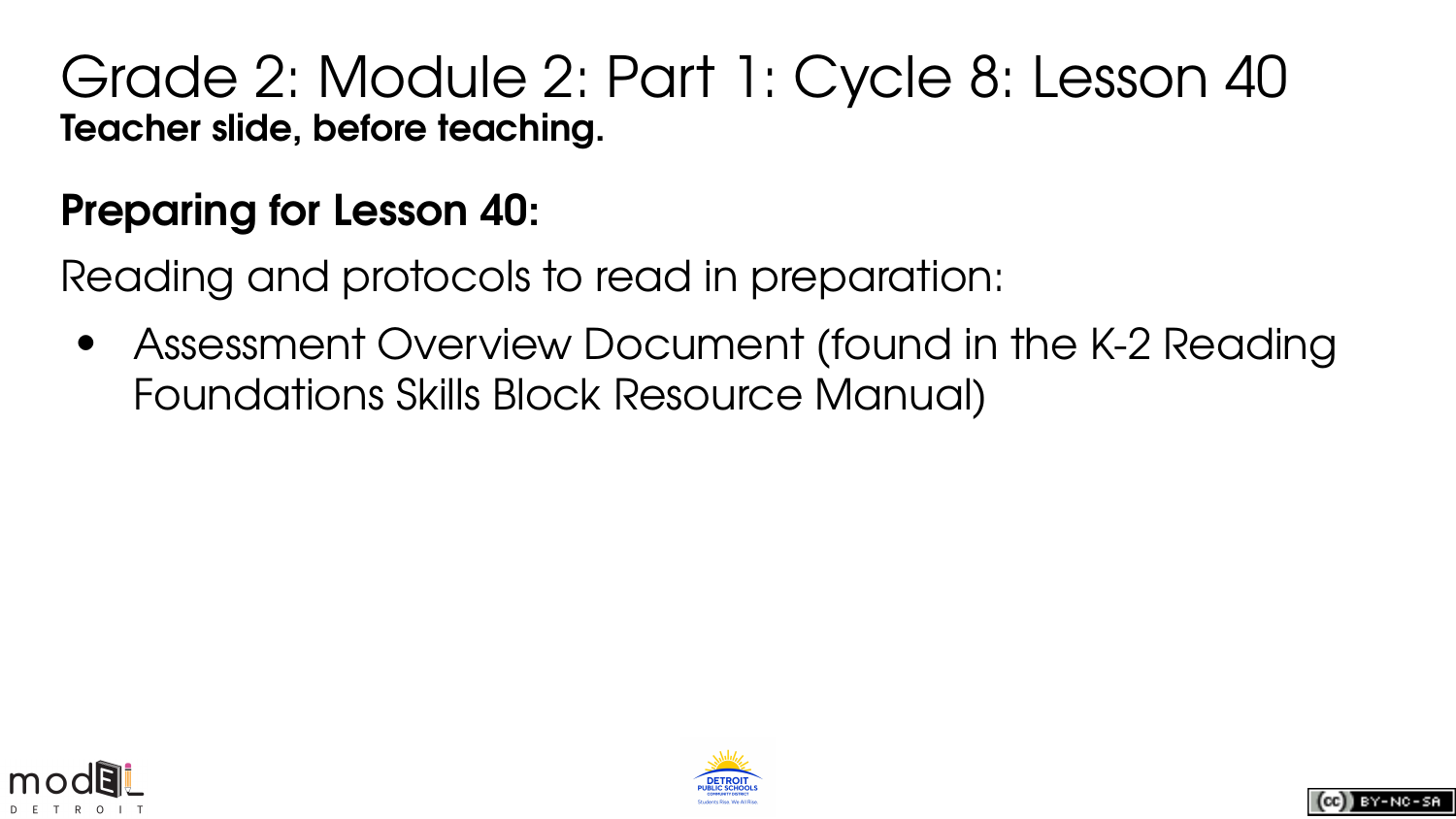

# Grade 2: Module 2: Part 1: Cycle 8: Lesson 40
Teacher slide, before teaching.
Preparing for Lesson 40:
Reading and protocols to read in preparation:
Assessment Overview Document (found in the K-2 Reading Foundations Skills Block Resource Manual)